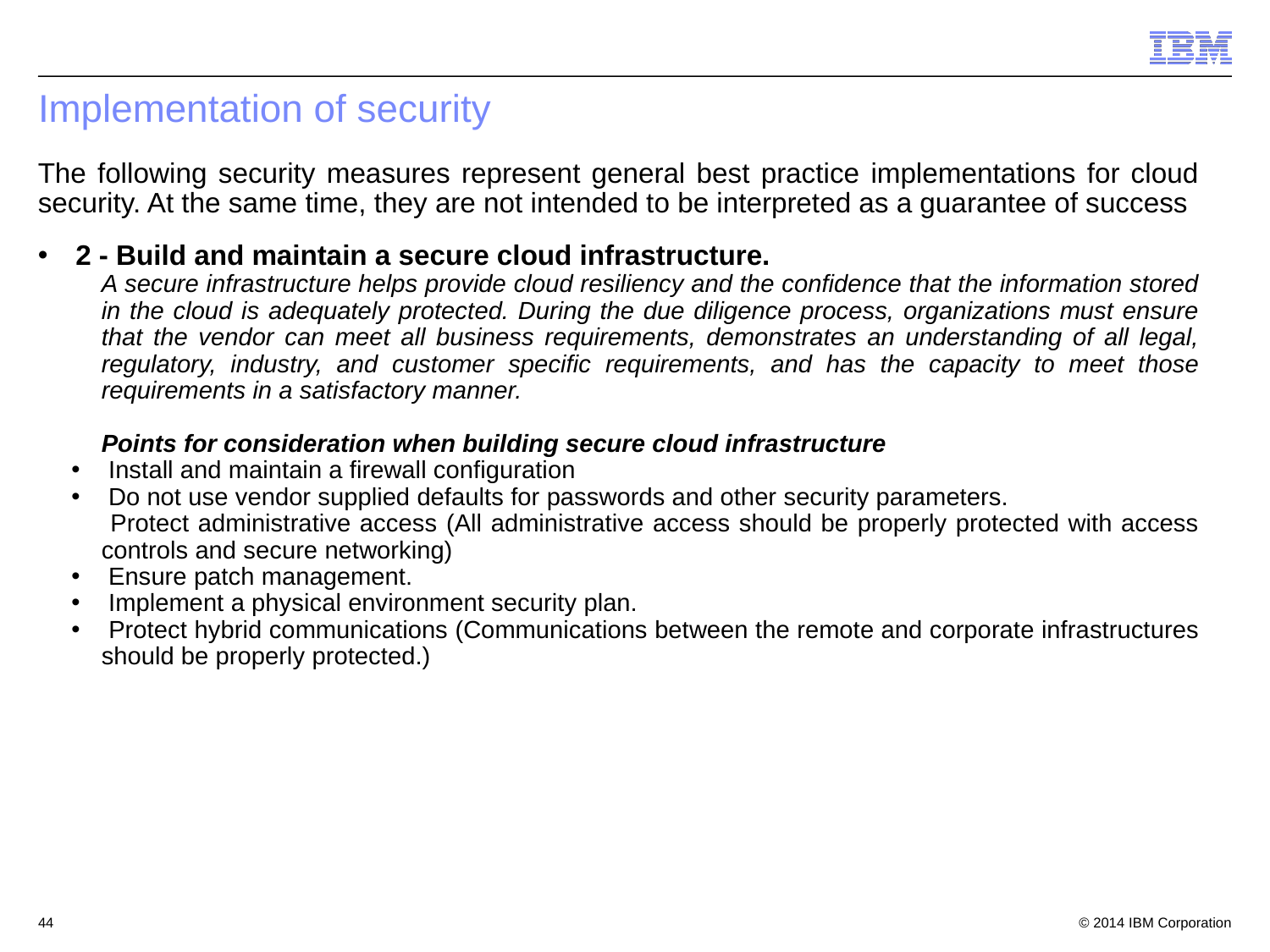

# Implementation of security
The following security measures represent general best practice implementations for cloud security. At the same time, they are not intended to be interpreted as a guarantee of success
 2 - Build and maintain a secure cloud infrastructure.
A secure infrastructure helps provide cloud resiliency and the confidence that the information stored in the cloud is adequately protected. During the due diligence process, organizations must ensure that the vendor can meet all business requirements, demonstrates an understanding of all legal, regulatory, industry, and customer specific requirements, and has the capacity to meet those requirements in a satisfactory manner.
Points for consideration when building secure cloud infrastructure
 Install and maintain a firewall configuration
 Do not use vendor supplied defaults for passwords and other security parameters.
 Protect administrative access (All administrative access should be properly protected with access controls and secure networking)
 Ensure patch management.
 Implement a physical environment security plan.
 Protect hybrid communications (Communications between the remote and corporate infrastructures should be properly protected.)
44